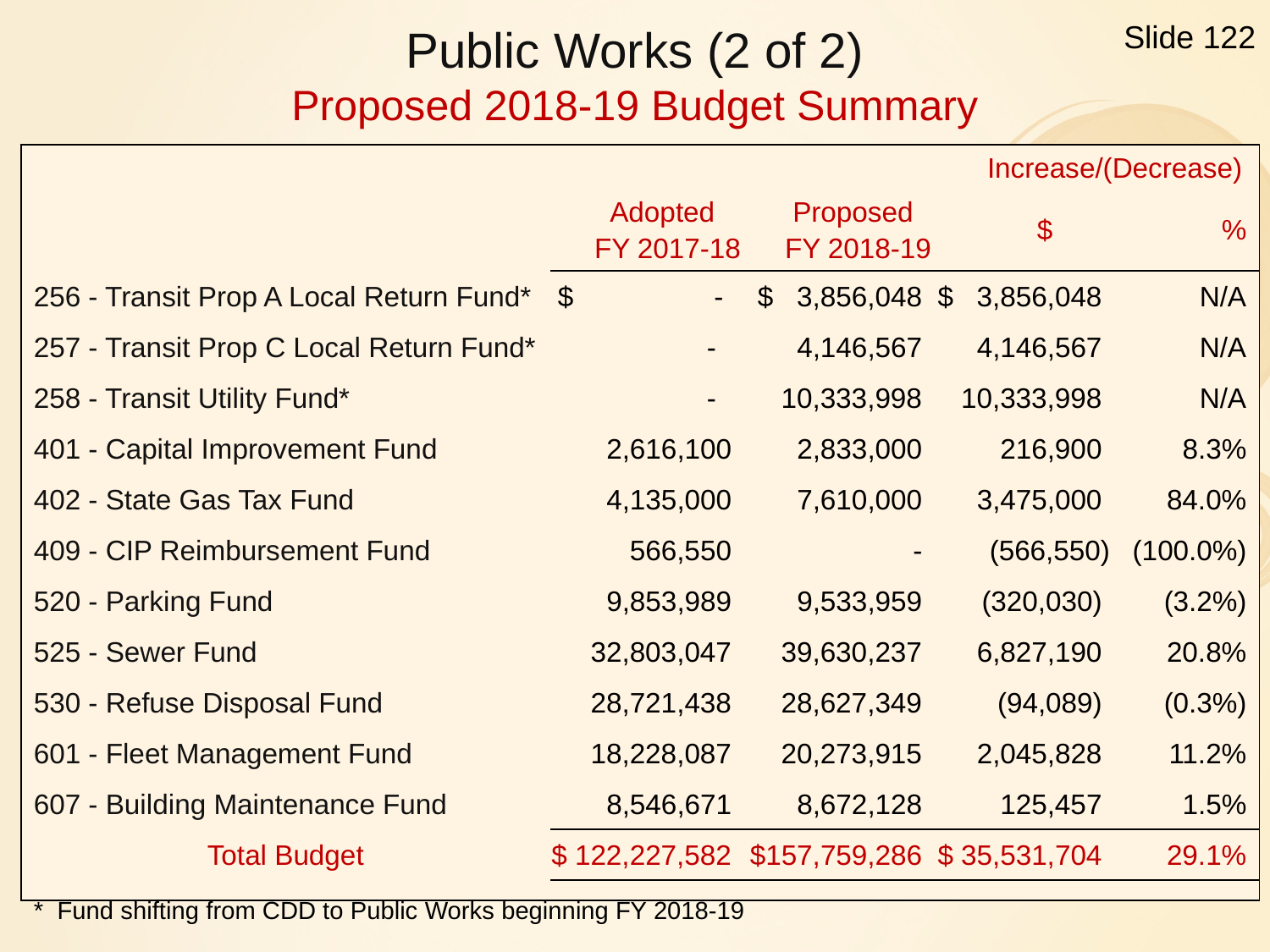

Slide 122
# Public Works (2 of 2) Proposed 2018-19 Budget Summary
|  | Adopted FY 2017-18 | Proposed FY 2018-19 | Increase/(Decrease) |  |
| --- | --- | --- | --- | --- |
|  |  |  | $ | % |
| 256 - Transit Prop A Local Return Fund\* | $ - | $ 3,856,048 | $ 3,856,048 | N/A |
| 257 - Transit Prop C Local Return Fund\* | - | 4,146,567 | 4,146,567 | N/A |
| 258 - Transit Utility Fund\* | - | 10,333,998 | 10,333,998 | N/A |
| 401 - Capital Improvement Fund | 2,616,100 | 2,833,000 | 216,900 | 8.3% |
| 402 - State Gas Tax Fund | 4,135,000 | 7,610,000 | 3,475,000 | 84.0% |
| 409 - CIP Reimbursement Fund | 566,550 | - | (566,550) | (100.0%) |
| 520 - Parking Fund | 9,853,989 | 9,533,959 | (320,030) | (3.2%) |
| 525 - Sewer Fund | 32,803,047 | 39,630,237 | 6,827,190 | 20.8% |
| 530 - Refuse Disposal Fund | 28,721,438 | 28,627,349 | (94,089) | (0.3%) |
| 601 - Fleet Management Fund | 18,228,087 | 20,273,915 | 2,045,828 | 11.2% |
| 607 - Building Maintenance Fund | 8,546,671 | 8,672,128 | 125,457 | 1.5% |
| Total Budget | $ 122,227,582 | $157,759,286 | $ 35,531,704 | 29.1% |
|  |  |  |  |  |
*  Fund shifting from CDD to Public Works beginning FY 2018-19